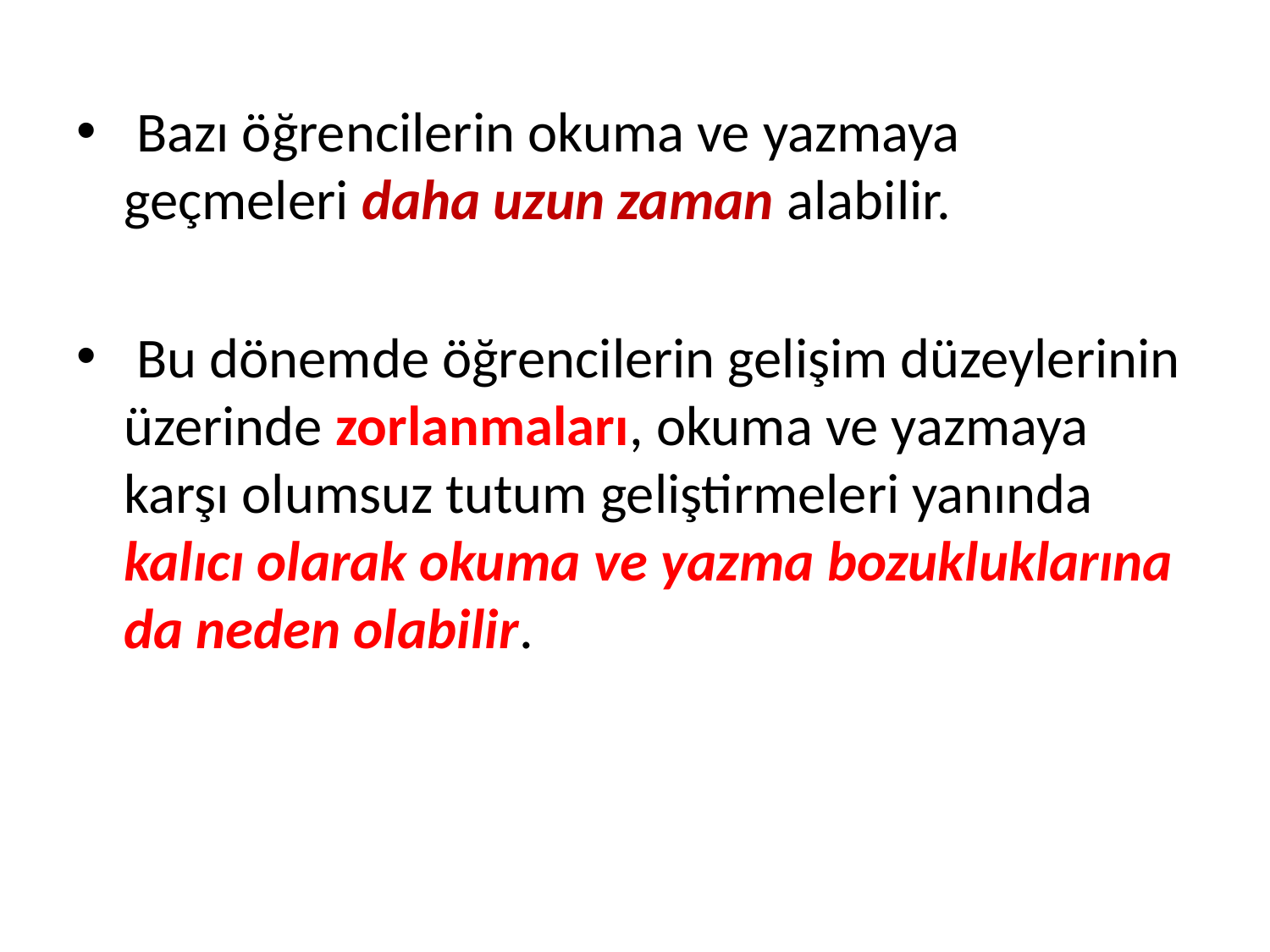

Bazı öğrencilerin okuma ve yazmaya geçmeleri daha uzun zaman alabilir.

 Bu dönemde öğrencilerin gelişim düzeylerinin üzerinde zorlanmaları, okuma ve yazmaya karşı olumsuz tutum geliştirmeleri yanında kalıcı olarak okuma ve yazma bozukluklarına da neden olabilir.